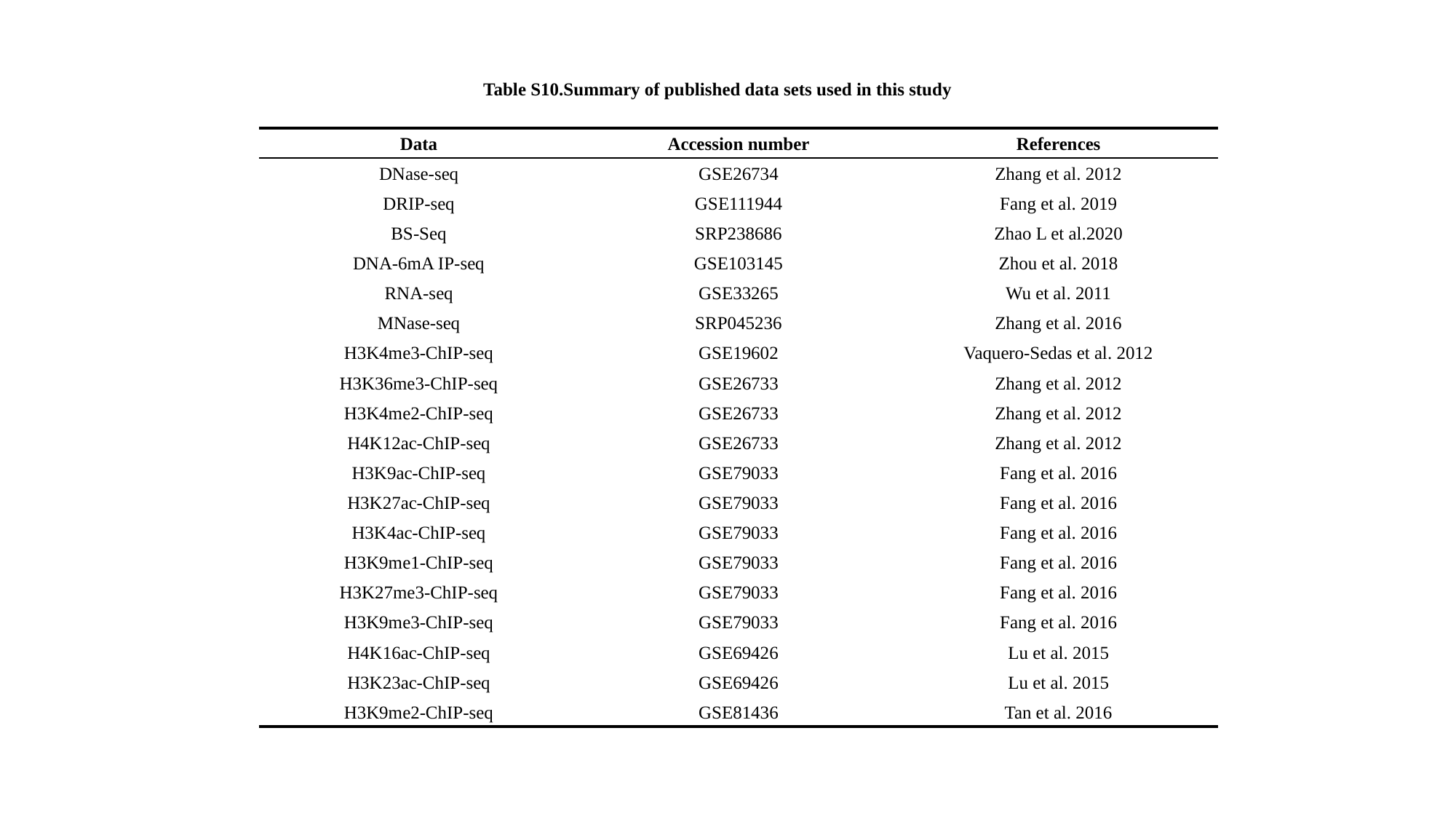

Table S10.Summary of published data sets used in this study
| Data | Accession number | References |
| --- | --- | --- |
| DNase-seq | GSE26734 | Zhang et al. 2012 |
| DRIP-seq | GSE111944 | Fang et al. 2019 |
| BS-Seq | SRP238686 | Zhao L et al.2020 |
| DNA-6mA IP-seq | GSE103145 | Zhou et al. 2018 |
| RNA-seq | GSE33265 | Wu et al. 2011 |
| MNase-seq | SRP045236 | Zhang et al. 2016 |
| H3K4me3-ChIP-seq | GSE19602 | Vaquero-Sedas et al. 2012 |
| H3K36me3-ChIP-seq | GSE26733 | Zhang et al. 2012 |
| H3K4me2-ChIP-seq | GSE26733 | Zhang et al. 2012 |
| H4K12ac-ChIP-seq | GSE26733 | Zhang et al. 2012 |
| H3K9ac-ChIP-seq | GSE79033 | Fang et al. 2016 |
| H3K27ac-ChIP-seq | GSE79033 | Fang et al. 2016 |
| H3K4ac-ChIP-seq | GSE79033 | Fang et al. 2016 |
| H3K9me1-ChIP-seq | GSE79033 | Fang et al. 2016 |
| H3K27me3-ChIP-seq | GSE79033 | Fang et al. 2016 |
| H3K9me3-ChIP-seq | GSE79033 | Fang et al. 2016 |
| H4K16ac-ChIP-seq | GSE69426 | Lu et al. 2015 |
| H3K23ac-ChIP-seq | GSE69426 | Lu et al. 2015 |
| H3K9me2-ChIP-seq | GSE81436 | Tan et al. 2016 |